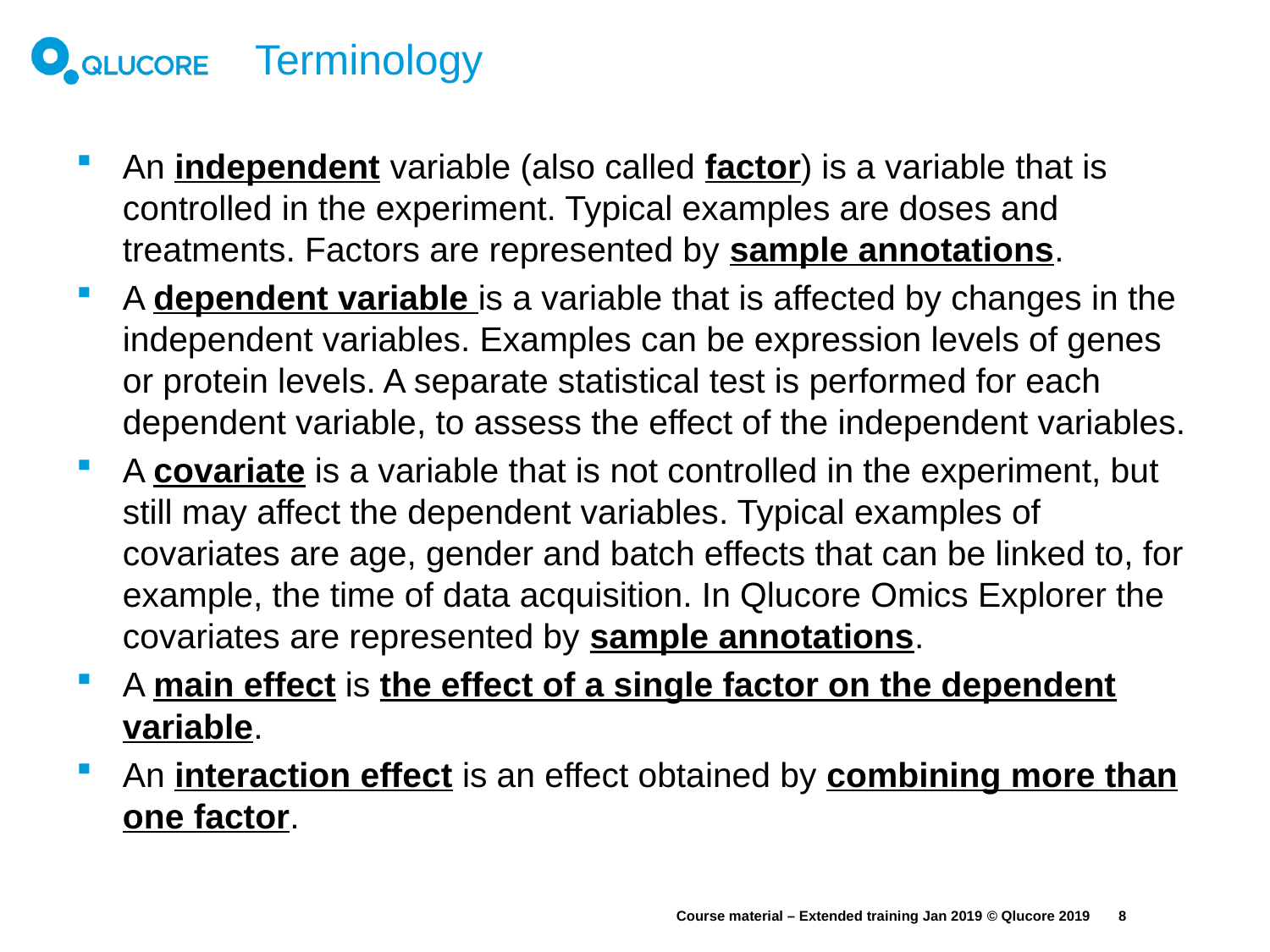

# Terminology
An independent variable (also called factor) is a variable that is controlled in the experiment. Typical examples are doses and treatments. Factors are represented by sample annotations.
A dependent variable is a variable that is affected by changes in the independent variables. Examples can be expression levels of genes or protein levels. A separate statistical test is performed for each dependent variable, to assess the effect of the independent variables.
A covariate is a variable that is not controlled in the experiment, but still may affect the dependent variables. Typical examples of covariates are age, gender and batch effects that can be linked to, for example, the time of data acquisition. In Qlucore Omics Explorer the covariates are represented by sample annotations.
A main effect is the effect of a single factor on the dependent variable.
An interaction effect is an effect obtained by combining more than one factor.